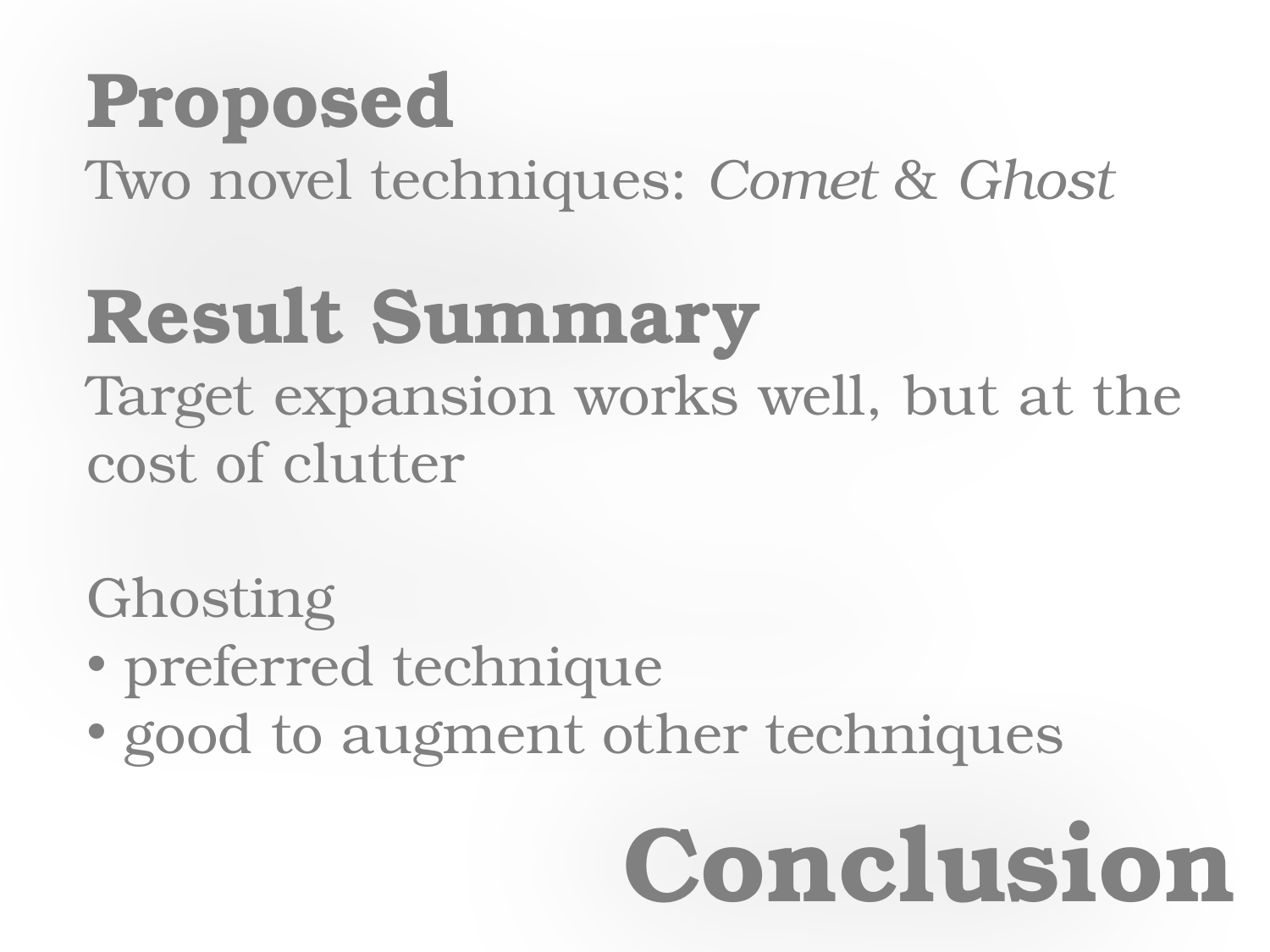

Proposed
Two novel techniques: Comet & Ghost

Result Summary
Target expansion works well, but at the cost of clutter

Ghosting
 preferred technique
 good to augment other techniques
Conclusion